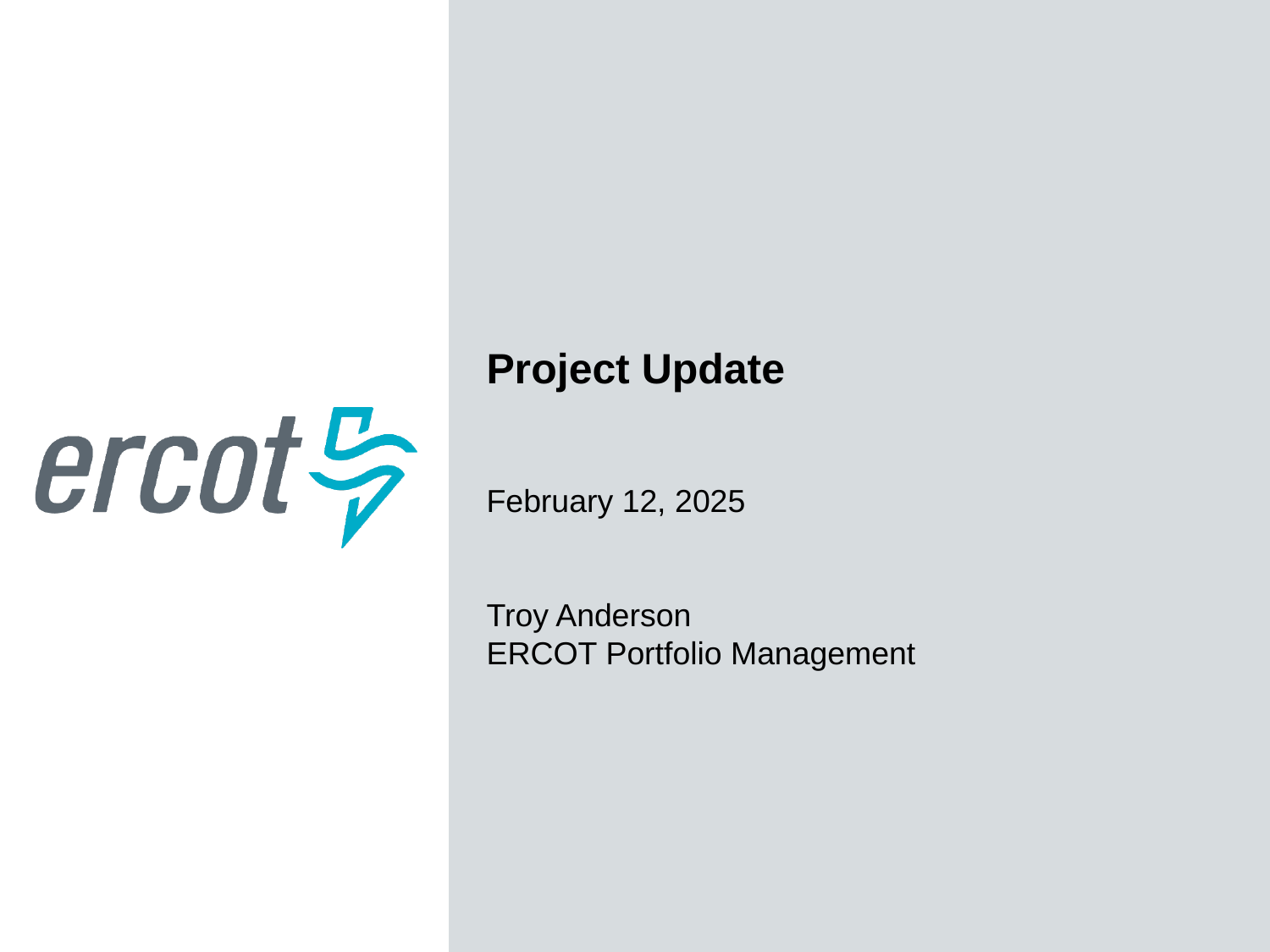

Project Update

February 12, 2025

Troy Anderson
ERCOT Portfolio Management